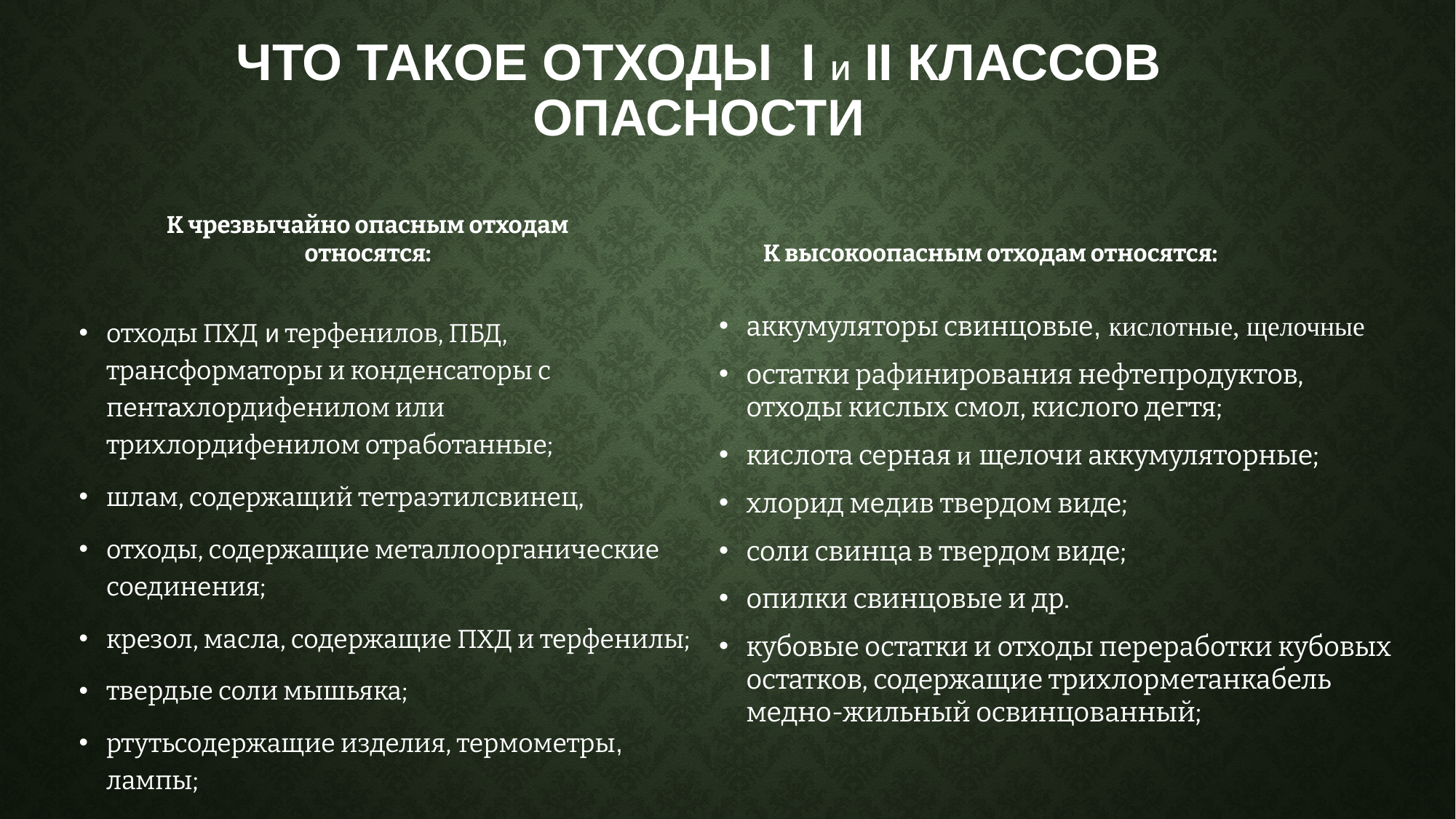

# ЧТО ТАКОЕ ОТХОДЫ  I И II КЛАССОВ ОПАСНОСТИ
К чрезвычайно опасным отходам относятся:
К высокоопасным отходам относятся:
аккумуляторы свинцовые, кислотные, щелочные
остатки рафинирования нефтепродуктов, отходы кислых смол, кислого дегтя;
кислота серная и щелочи аккумуляторные;
хлорид медив твердом виде;
соли свинца в твердом виде;
опилки свинцовые и др.
кубовые остатки и отходы переработки кубовых остатков, содержащие трихлорметанкабель медно-жильный освинцованный;

отходы ПХД и терфенилов, ПБД, трансформаторы и конденсаторы с пентахлордифенилом или трихлордифенилом отработанные;
шлам, содержащий тетраэтилсвинец,
отходы, содержащие металлоорганические соединения;
крезол, масла, содержащие ПХД и терфенилы;
твердые соли мышьяка;
ртутьсодержащие изделия, термометры, лампы;
отходы асбеста, асбестовая пыль и волокно и др.